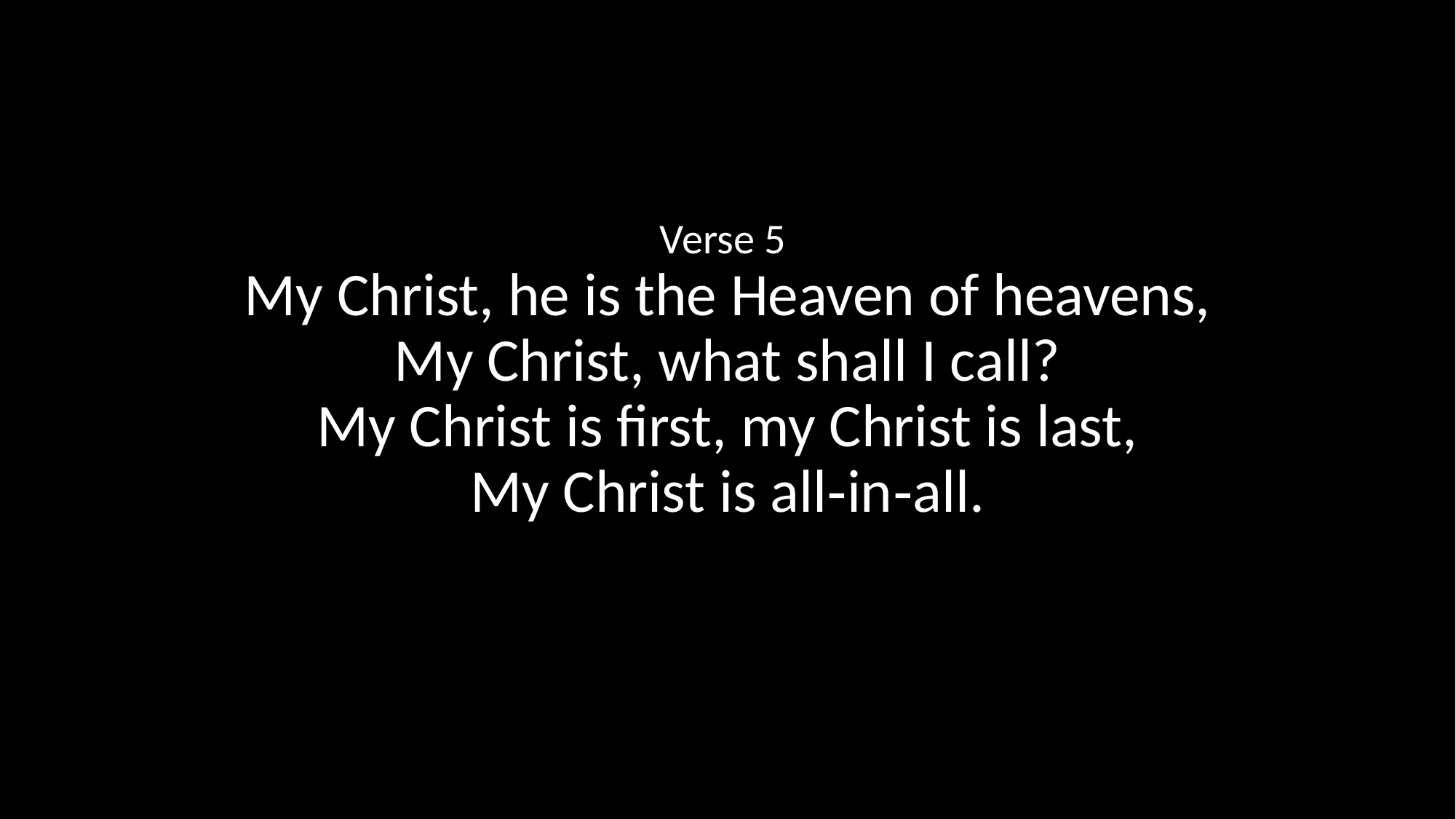

Verse 5
My Christ, he is the Heaven of heavens,
My Christ, what shall I call?
My Christ is first, my Christ is last,
My Christ is all‑in‑all.